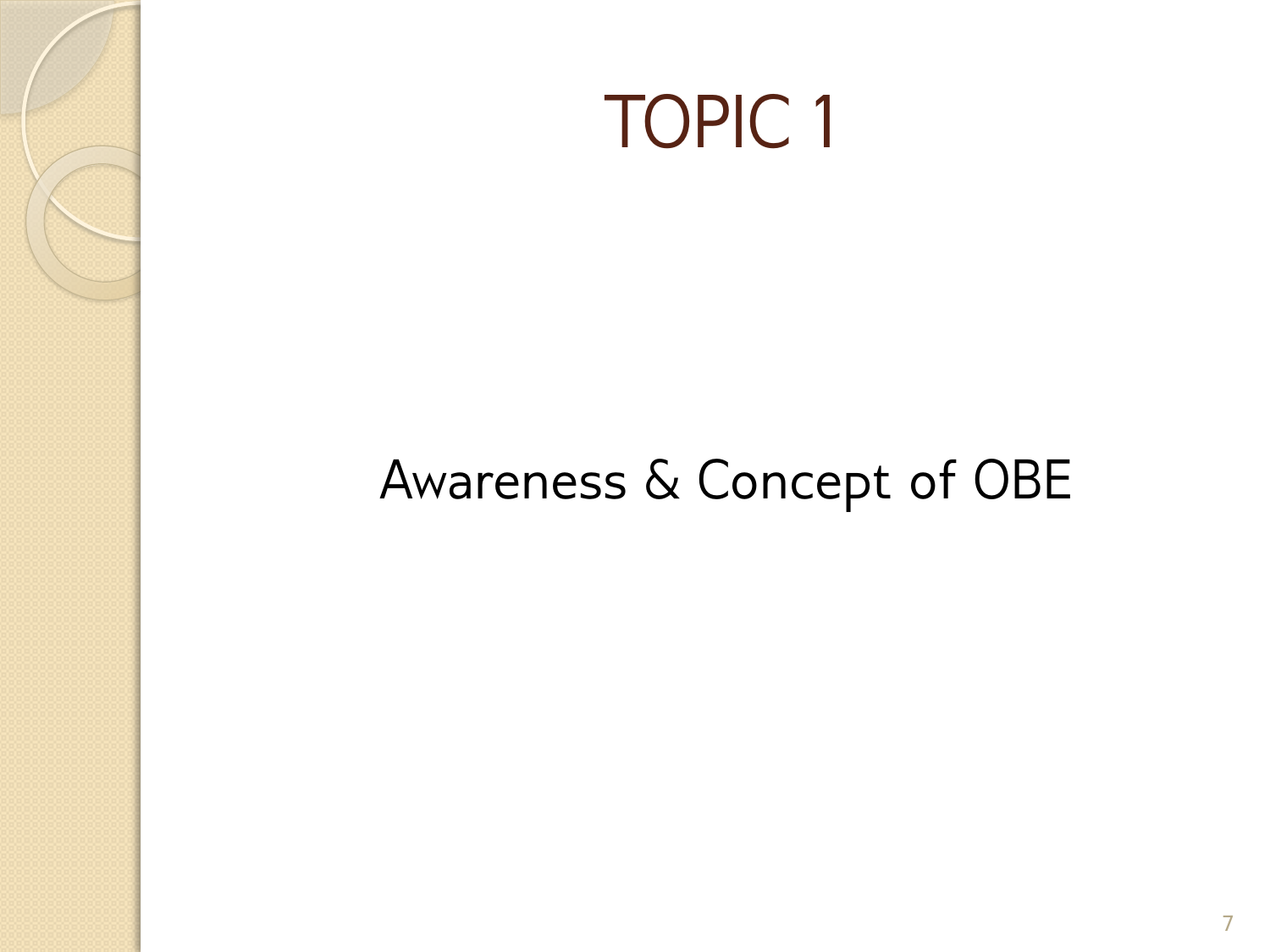

# TOPIC 1

Awareness & Concept of OBE
7